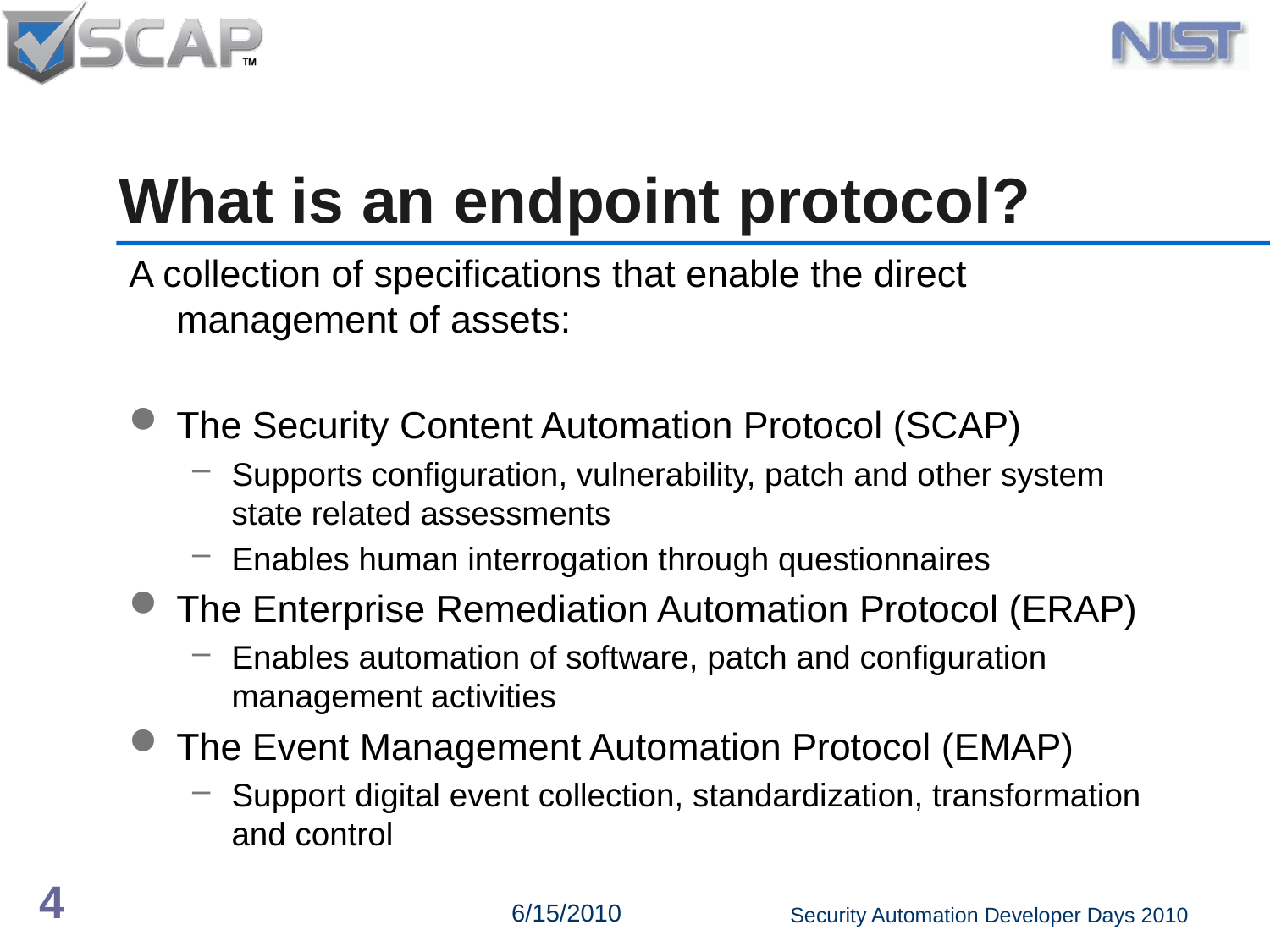

# What is an endpoint protocol?
A collection of specifications that enable the direct management of assets:

The Security Content Automation Protocol (SCAP)
Supports configuration, vulnerability, patch and other system state related assessments
Enables human interrogation through questionnaires
The Enterprise Remediation Automation Protocol (ERAP)
Enables automation of software, patch and configuration management activities
The Event Management Automation Protocol (EMAP)
Support digital event collection, standardization, transformation and control

4
6/15/2010
Security Automation Developer Days 2010